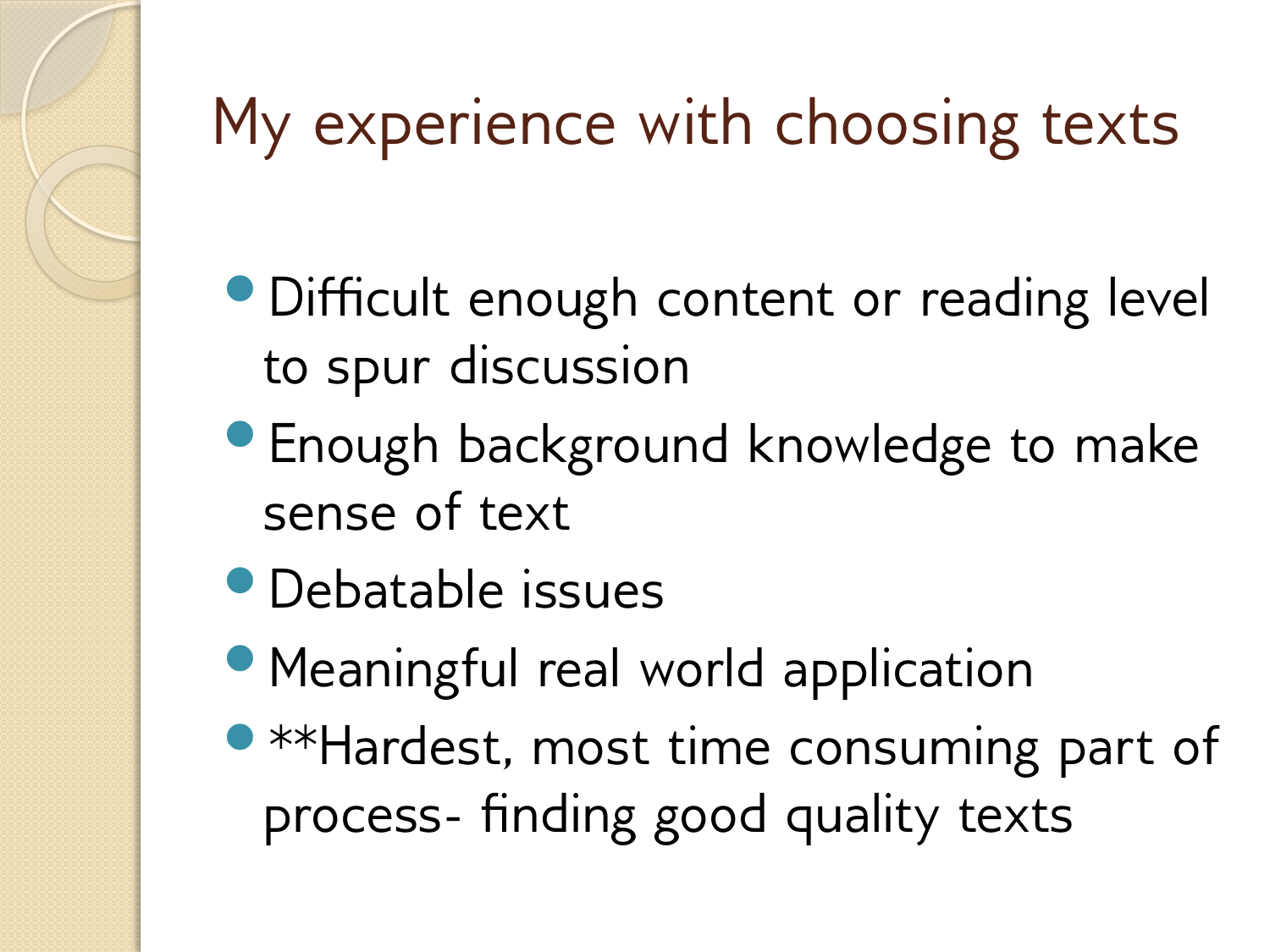

# My experience with choosing texts
Difficult enough content or reading level to spur discussion
Enough background knowledge to make sense of text
Debatable issues
Meaningful real world application
**Hardest, most time consuming part of process- finding good quality texts